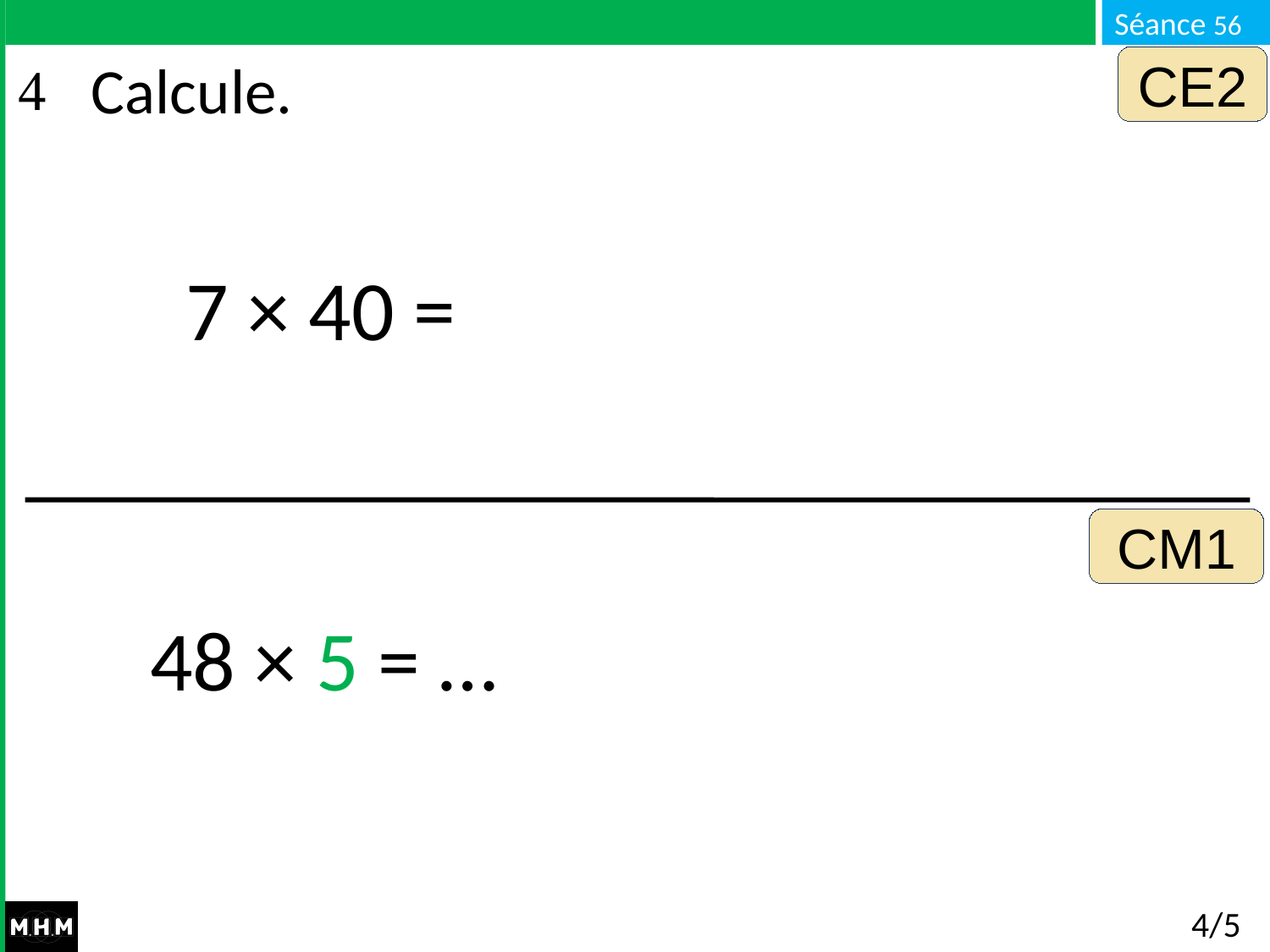

CE2
# Calcule.
7 × 40 =

CM1
48 × 5 = …
4/5